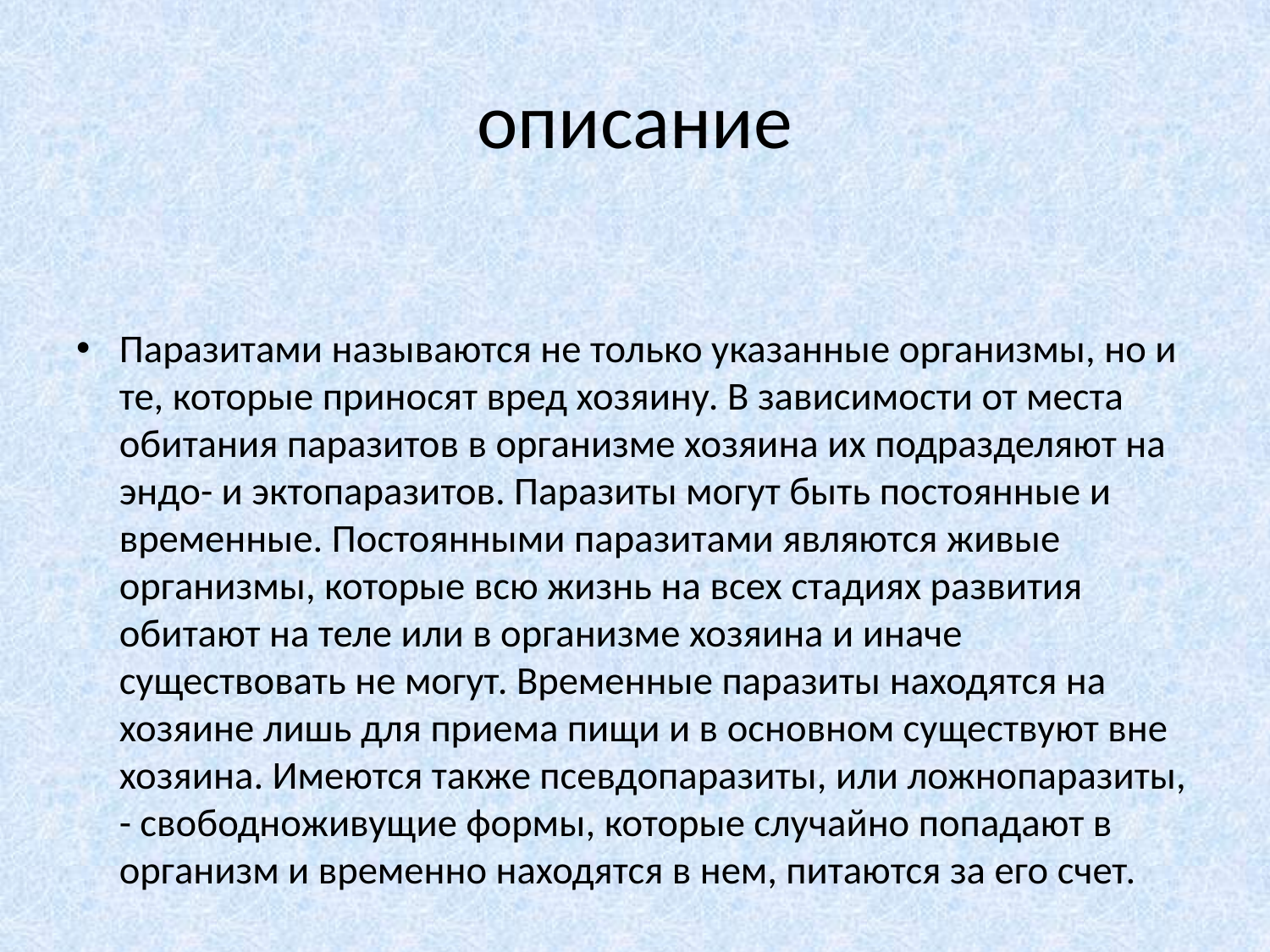

# описание

Паразитами называются не только указанные организмы, но и те, которые приносят вред хозяину. В зависимости от места обитания паразитов в организме хозяина их подразделяют на эндо- и эктопаразитов. Паразиты могут быть постоянные и временные. Постоянными паразитами являются живые организмы, которые всю жизнь на всех стадиях развития обитают на теле или в организме хозяина и иначе существовать не могут. Временные паразиты находятся на хозяине лишь для приема пищи и в основном существуют вне хозяина. Имеются также псевдопаразиты, или ложнопаразиты, - свободноживущие формы, которые случайно попадают в организм и временно находятся в нем, питаются за его счет.